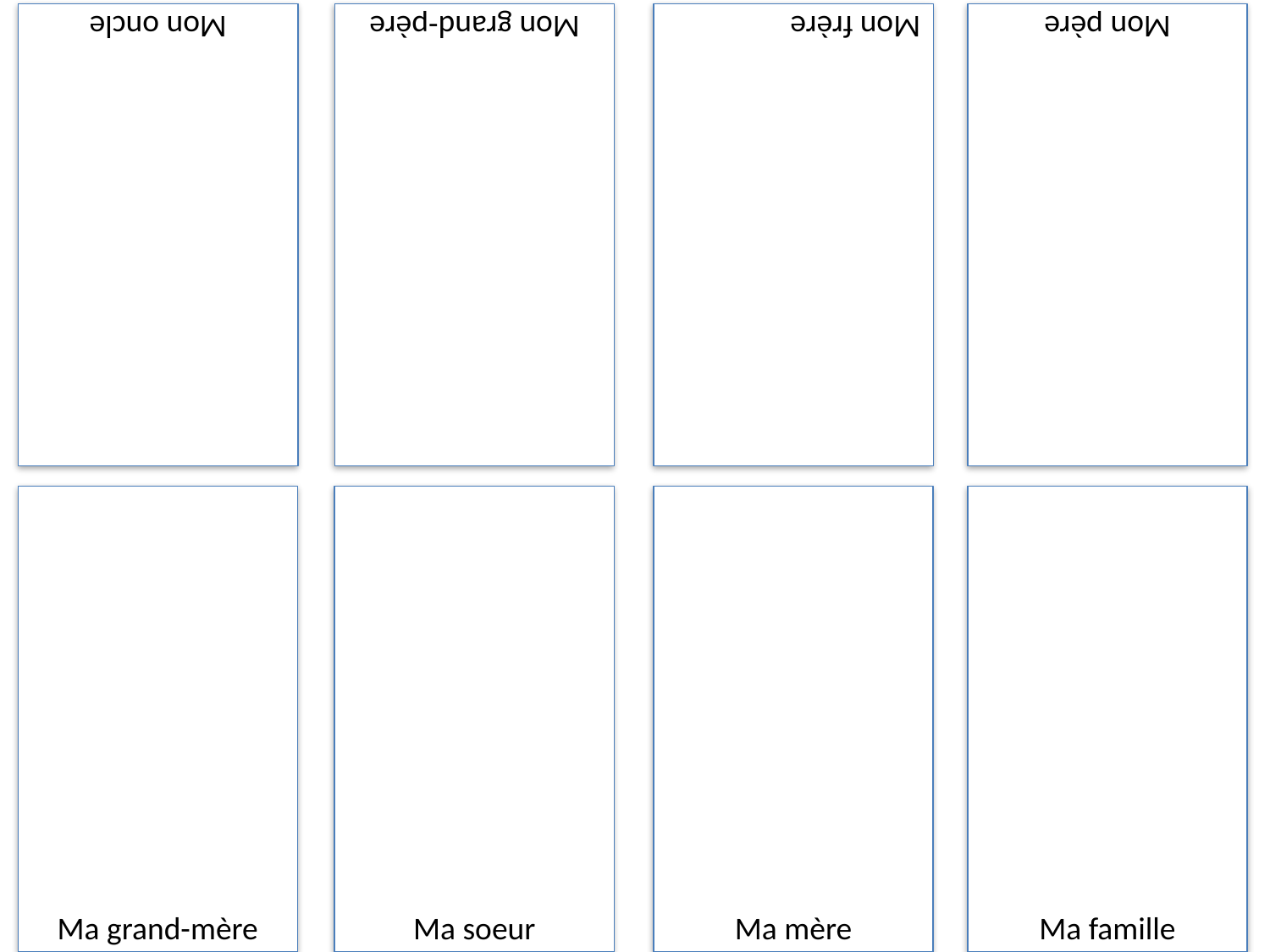

Mon oncle
Mon grand-père
Mon frère
Mon père

Ma grand-mère

Ma soeur

Ma mère

Ma famille